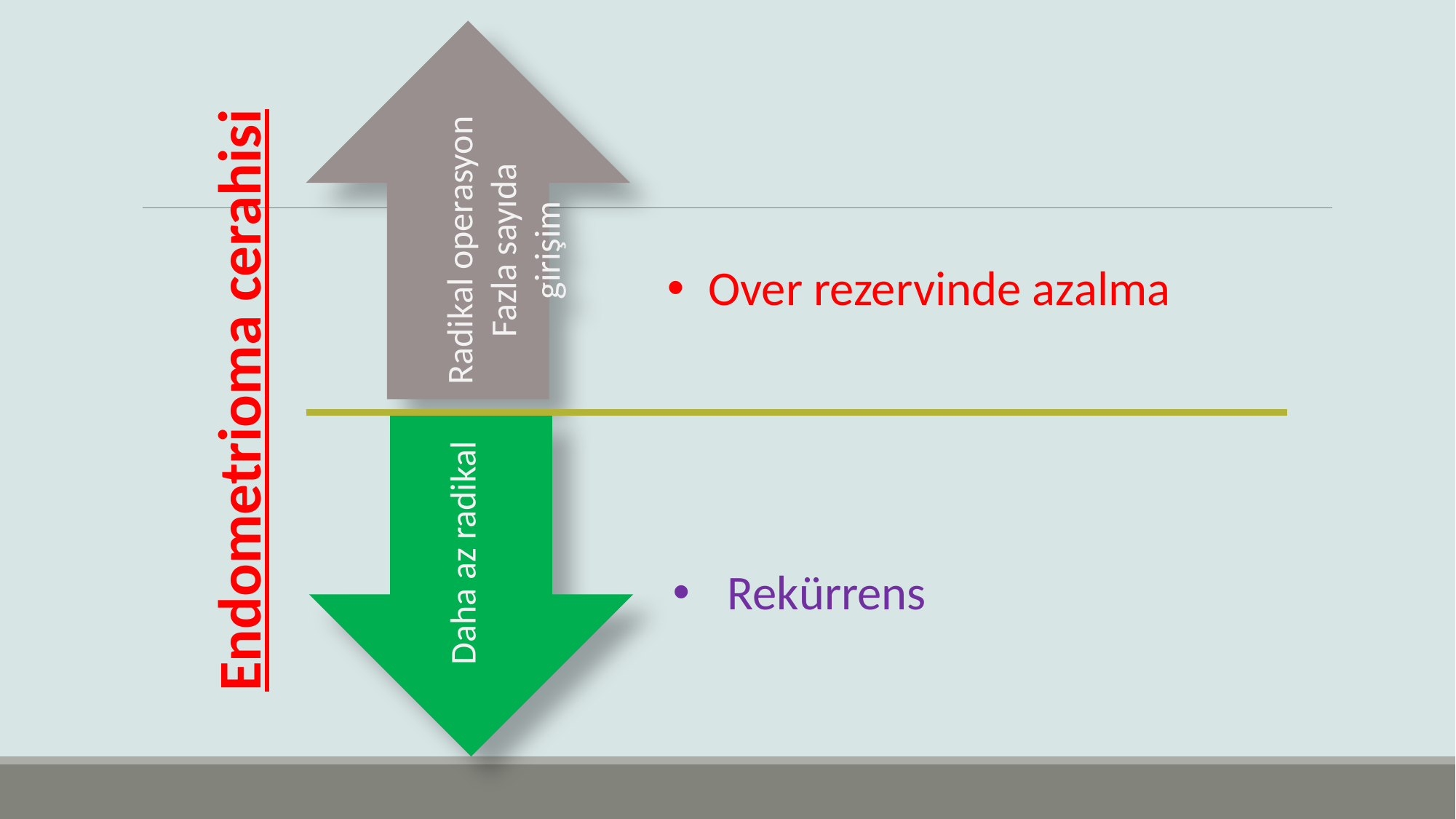

Radikal operasyon
Fazla sayıda girişim

Over rezervinde azalma
Endometrioma cerahisi

Daha az radikal
Rekürrens